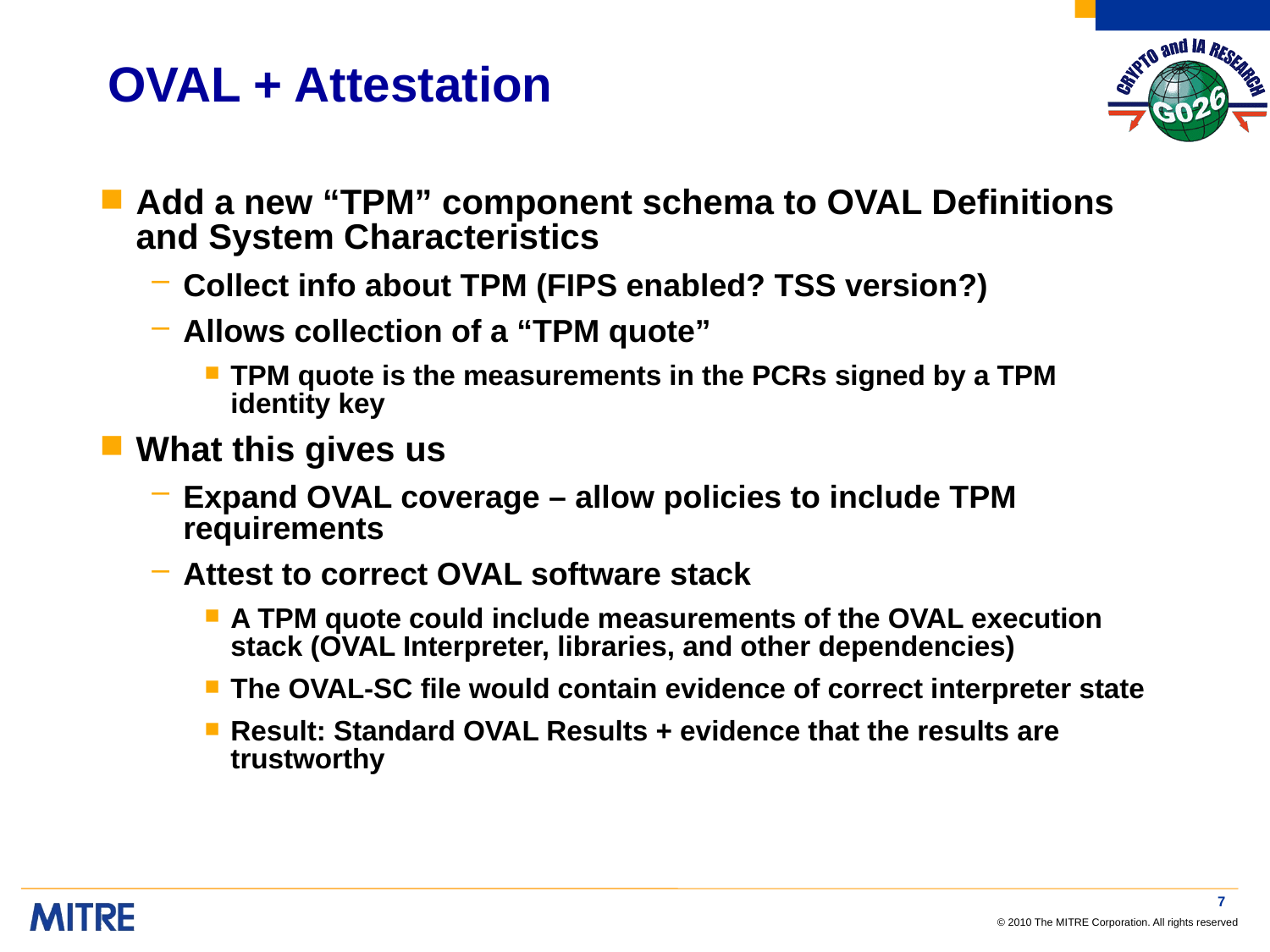

# OVAL + Attestation
Add a new “TPM” component schema to OVAL Definitions and System Characteristics
Collect info about TPM (FIPS enabled? TSS version?)
Allows collection of a “TPM quote”
TPM quote is the measurements in the PCRs signed by a TPM identity key
What this gives us
Expand OVAL coverage – allow policies to include TPM requirements
Attest to correct OVAL software stack
A TPM quote could include measurements of the OVAL execution stack (OVAL Interpreter, libraries, and other dependencies)
The OVAL-SC file would contain evidence of correct interpreter state
Result: Standard OVAL Results + evidence that the results are trustworthy

7